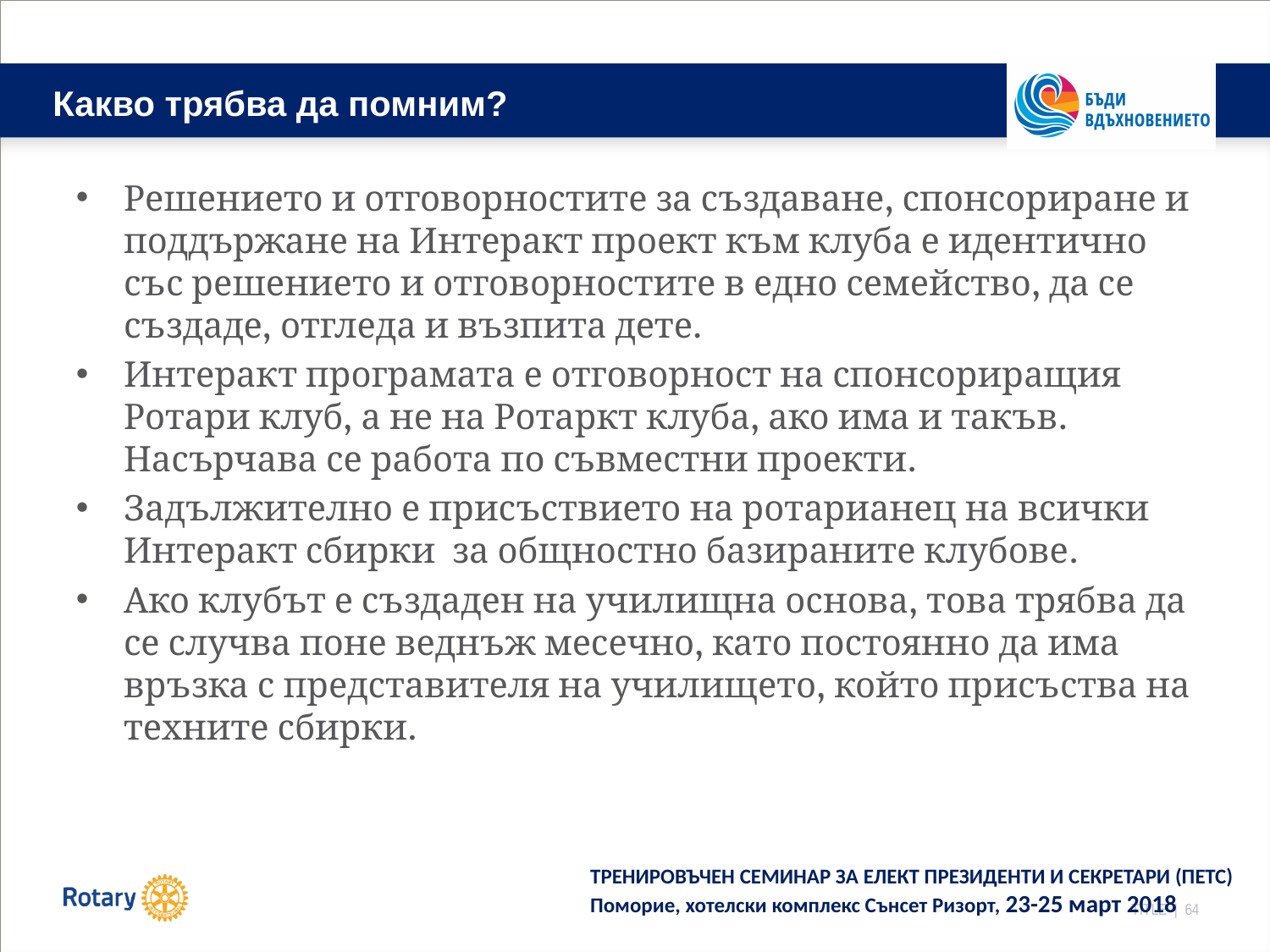

# Какво трябва да помним?
Решението и отговорностите за създаване, спонсориране и поддържане на Интеракт проект към клуба е идентично със решението и отговорностите в едно семейство, да се създаде, отгледа и възпита дете.
Интеракт програмата е отговорност на спонсориращия Ротари клуб, а не на Ротаркт клуба, ако има и такъв. Насърчава се работа по съвместни проекти.
Задължително е присъствието на ротарианец на всички Интеракт сбирки  за общностно базираните клубове.
Ако клубът е създаден на училищна основа, това трябва да се случва поне веднъж месечно, като постоянно да има връзка с представителя на училището, който присъства на техните сбирки.